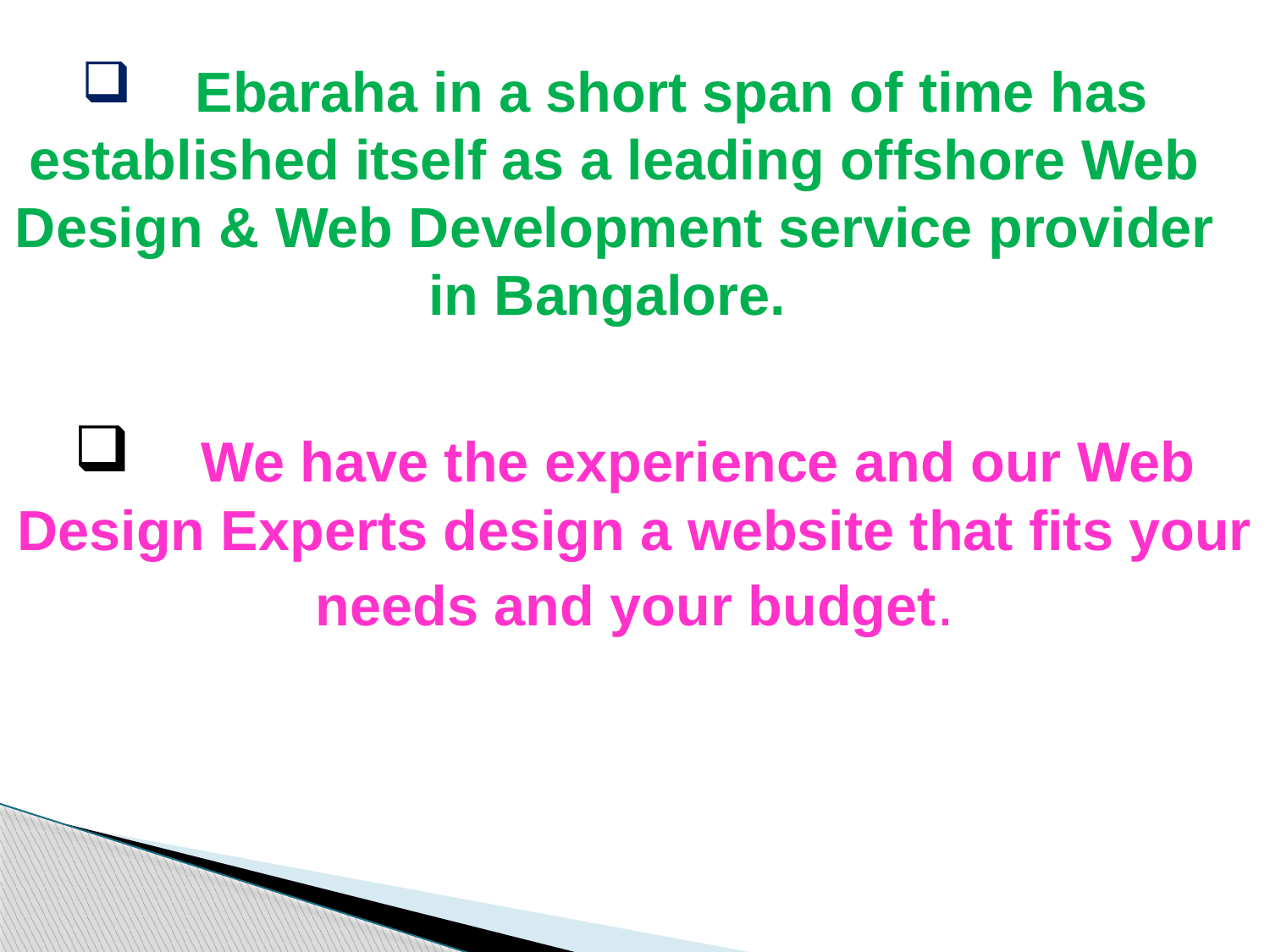

Ebaraha in a short span of time has established itself as a leading offshore Web Design & Web Development service provider in Bangalore.
    We have the experience and our Web Design Experts design a website that fits your needs and your budget.